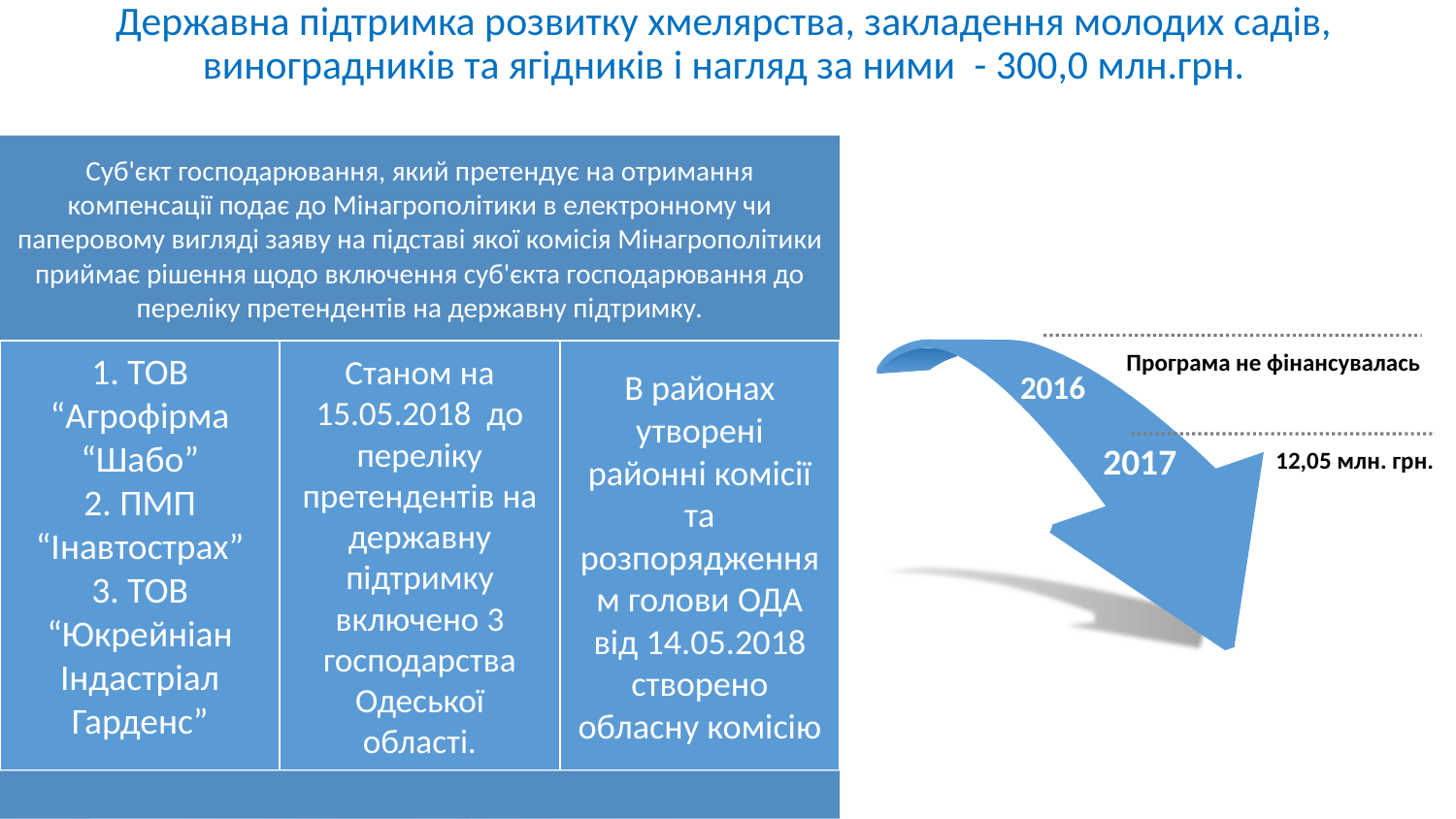

# Державна підтримка розвитку хмелярства, закладення молодих садів, виноградників та ягідників і нагляд за ними  - 300,0 млн.грн.
Суб'єкт господарювання, який претендує на отримання компенсації подає до Мінагрополітики в електронному чи паперовому вигляді заяву на підставі якої комісія Мінагрополітики приймає рішення щодо включення суб'єкта господарювання до переліку претендентів на державну підтримку.
1. ТОВ “Агрофірма “Шабо”
2. ПМП “Інавтострах”
3. ТОВ “Юкрейніан Індастріал Гарденс”
Станом на 15.05.2018  до переліку претендентів на державну підтримку включено 3 господарства Одеської області.
В районах утворені районні комісії та розпорядженням голови ОДА від 14.05.2018 створено обласну комісію
Програма не фінансувалась

2016
12,05 млн. грн.

2017